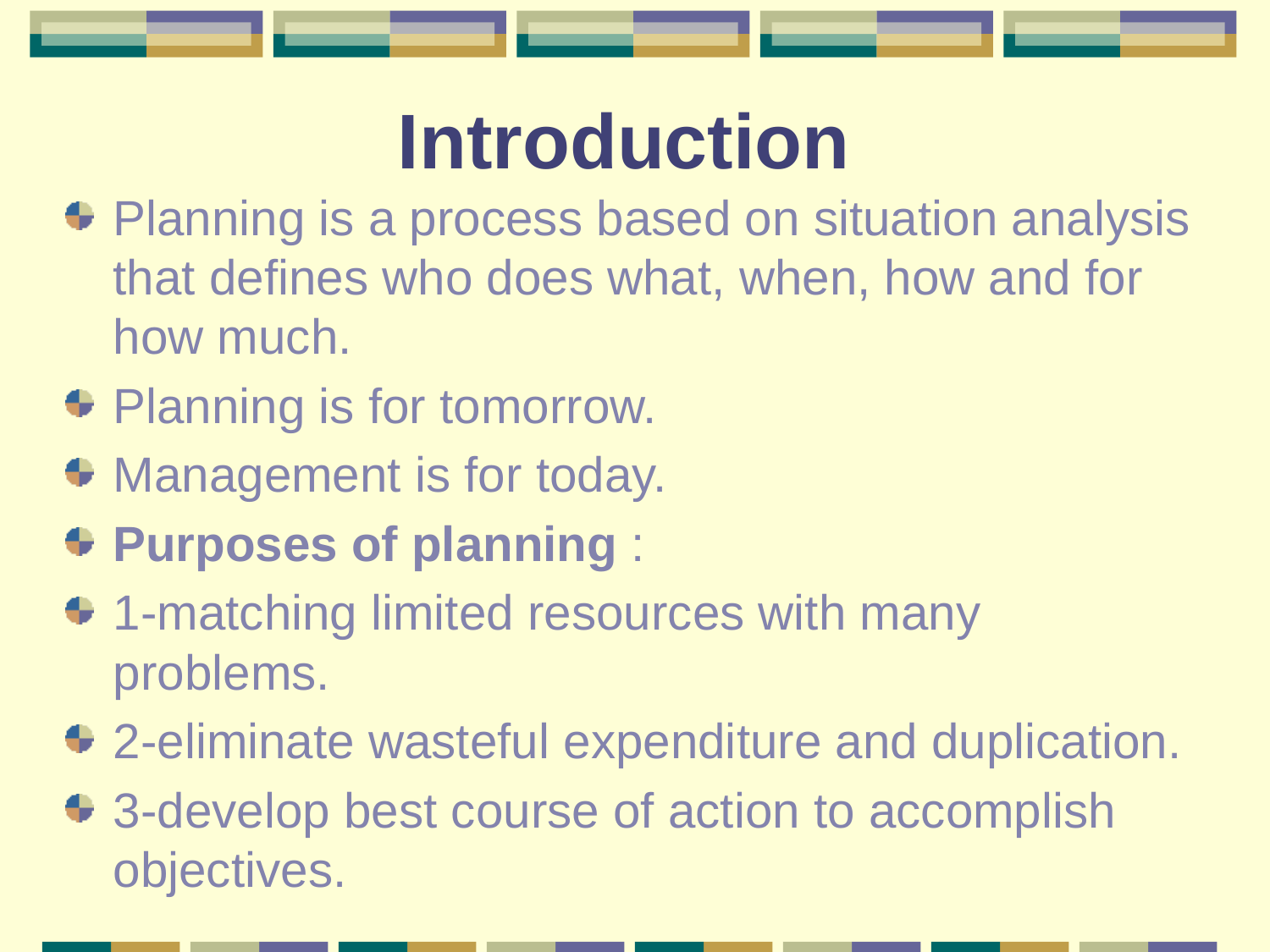

# Introduction
Planning is a process based on situation analysis that defines who does what, when, how and for how much.
Planning is for tomorrow.
Management is for today.
Purposes of planning :
1-matching limited resources with many problems.
2-eliminate wasteful expenditure and duplication.
3-develop best course of action to accomplish objectives.